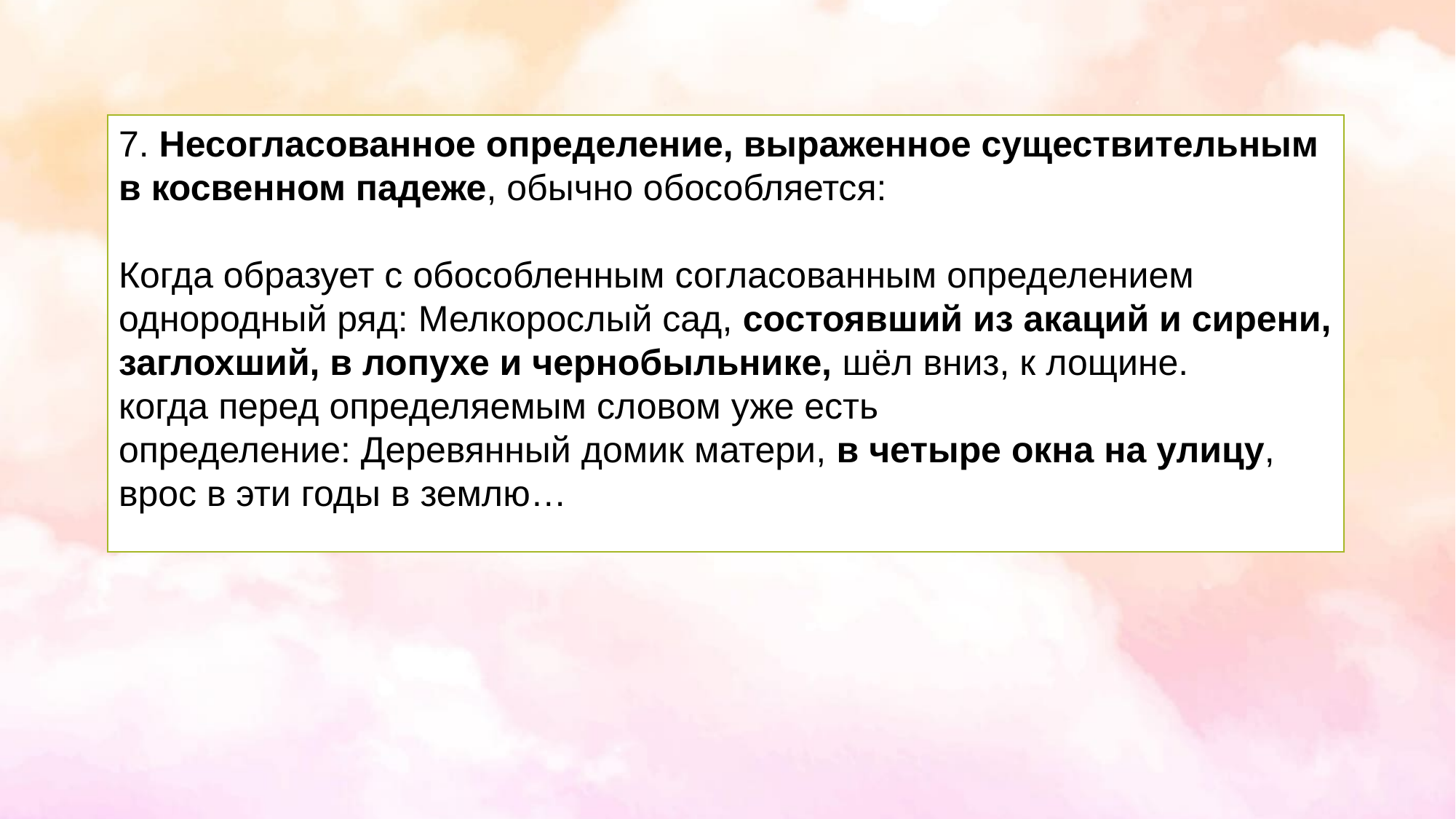

7. Несогласованное определение, выраженное существительным в косвенном падеже, обычно обособляется:

Когда образует с обособленным согласованным определением однородный ряд: Мелкорослый сад, состоявший из акаций и сирени, заглохший, в лопухе и чернобыльнике, шёл вниз, к лощине.
когда перед определяемым словом уже есть определение: Деревянный домик матери, в четыре окна на улицу, врос в эти годы в землю…